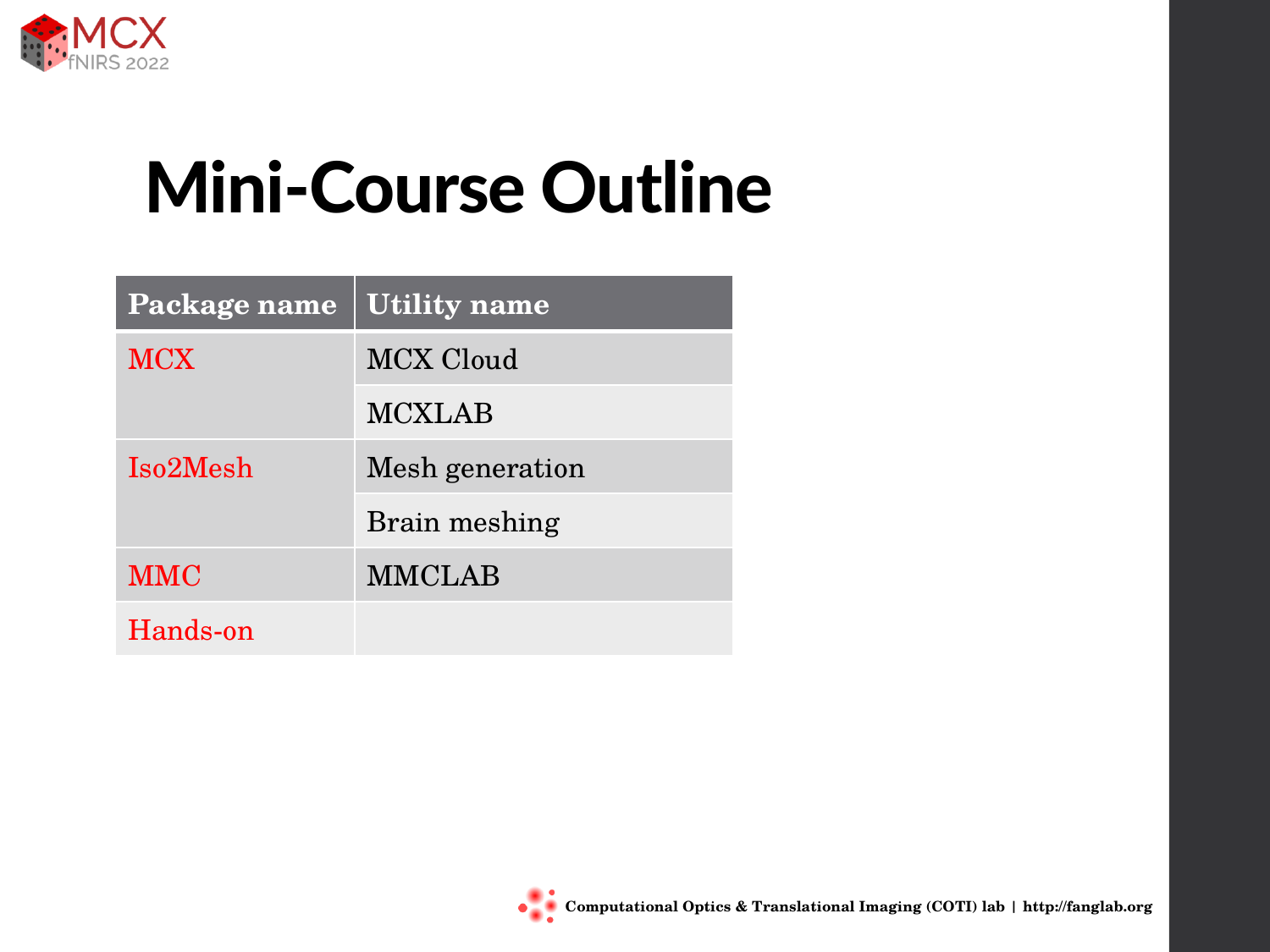

# Mini-Course Outline
| Package name | Utility name |
| --- | --- |
| MCX | MCX Cloud |
|  | MCXLAB |
| Iso2Mesh | Mesh generation |
|  | Brain meshing |
| MMC | MMCLAB |
| Hands-on |  |